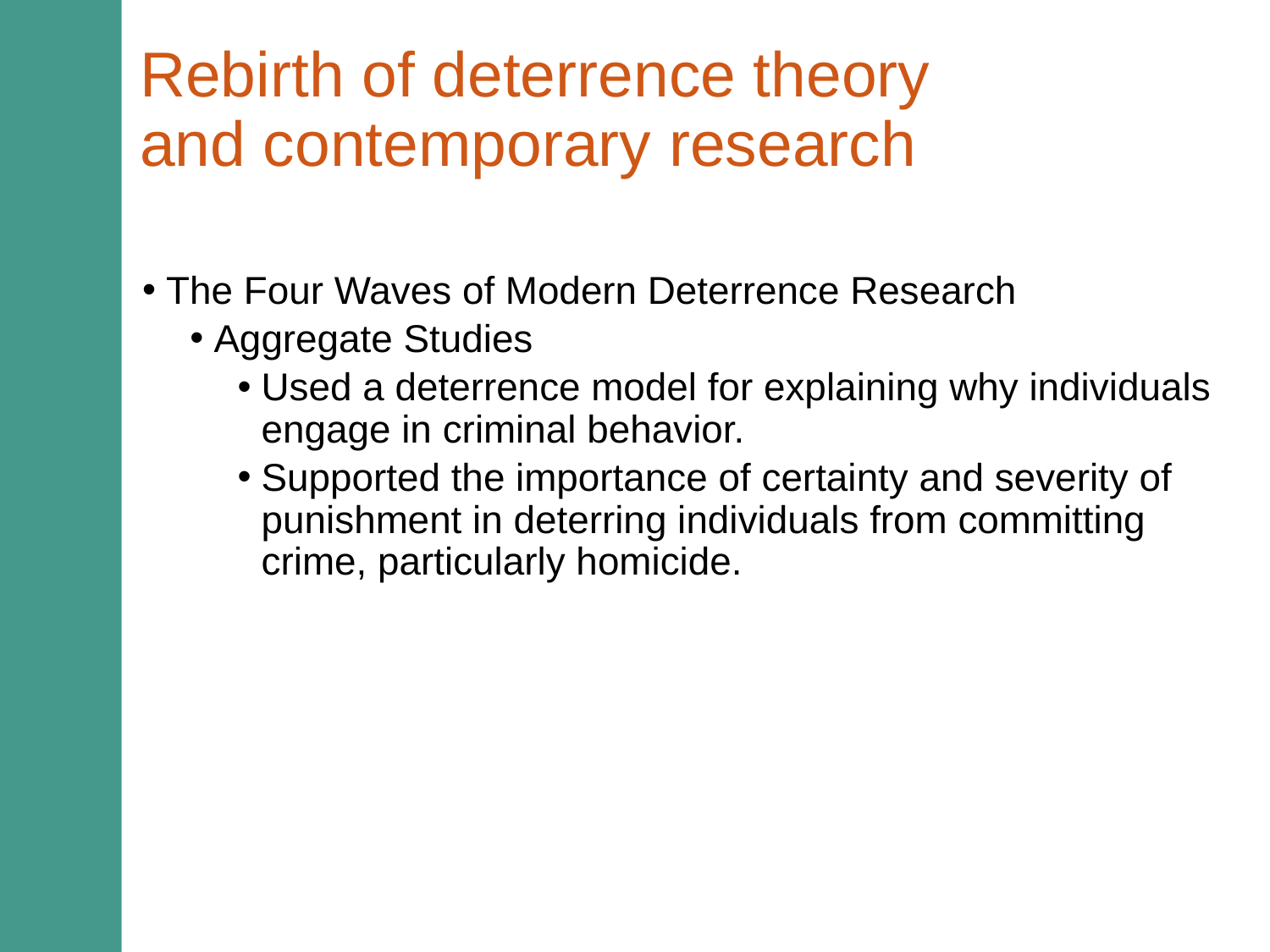

# Rebirth of deterrence theory and contemporary research
The Four Waves of Modern Deterrence Research
Aggregate Studies
Used a deterrence model for explaining why individuals engage in criminal behavior.
Supported the importance of certainty and severity of punishment in deterring individuals from committing crime, particularly homicide.